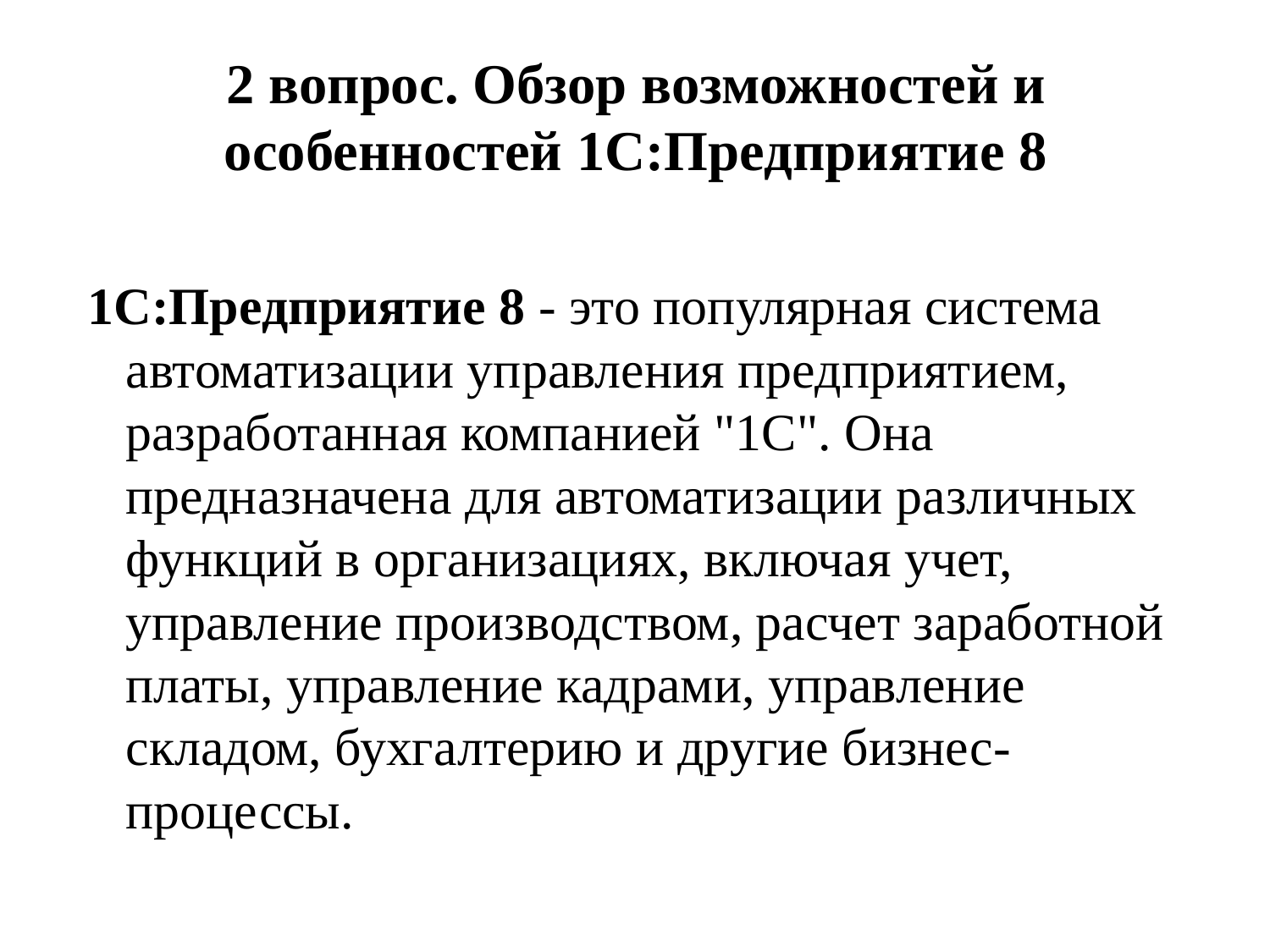

# 2 вопрос. Обзор возможностей и особенностей 1C:Предприятие 8
1C:Предприятие 8 - это популярная система автоматизации управления предприятием, разработанная компанией "1С". Она предназначена для автоматизации различных функций в организациях, включая учет, управление производством, расчет заработной платы, управление кадрами, управление складом, бухгалтерию и другие бизнес-процессы.